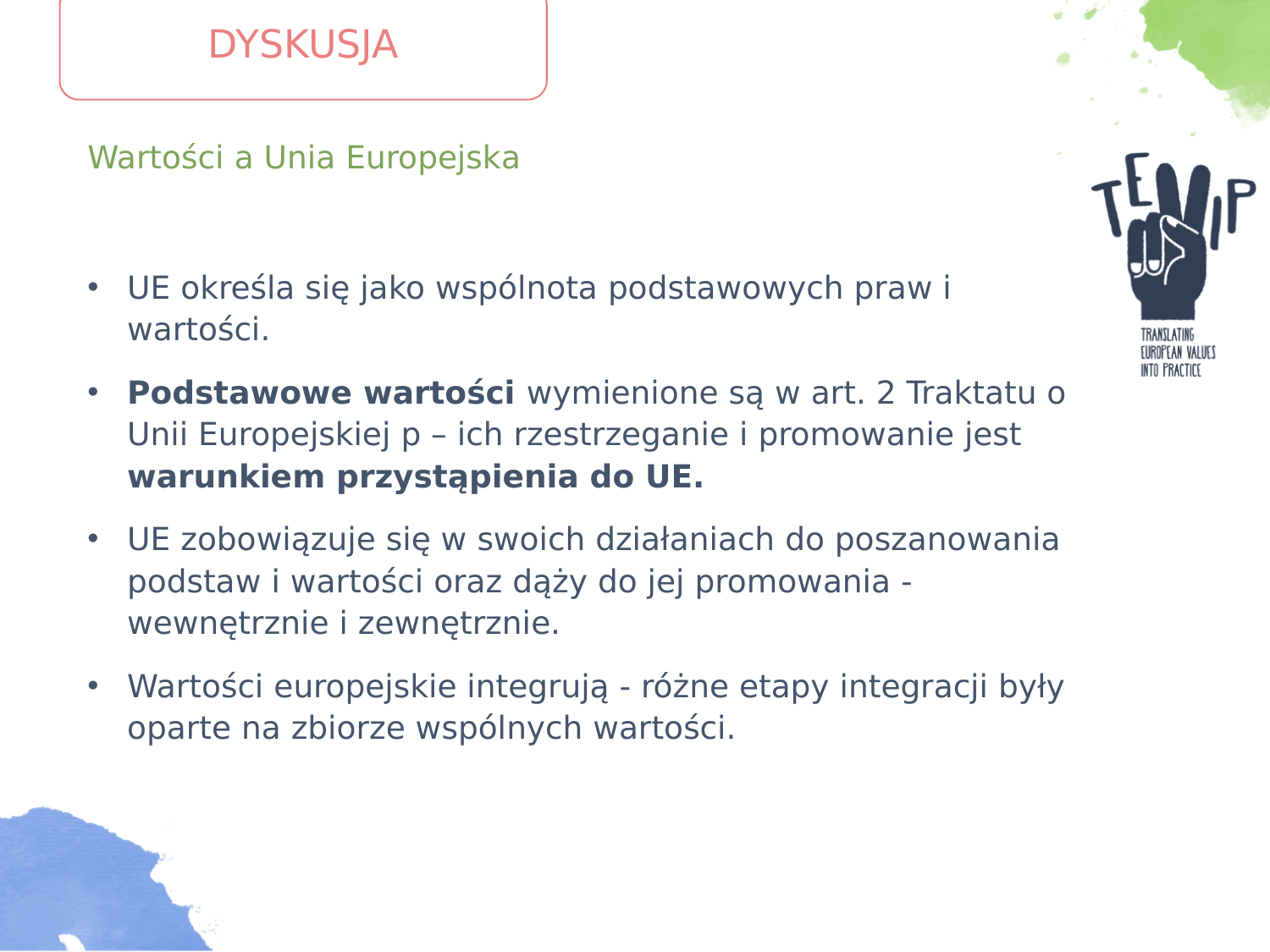

DYSKUSJA
Wartości a Unia Europejska

UE określa się jako wspólnota podstawowych praw i wartości.
Podstawowe wartości wymienione są w art. 2 Traktatu o Unii Europejskiej p – ich rzestrzeganie i promowanie jest warunkiem przystąpienia do UE.
UE zobowiązuje się w swoich działaniach do poszanowania podstaw i wartości oraz dąży do jej promowania - wewnętrznie i zewnętrznie.
Wartości europejskie integrują - różne etapy integracji były oparte na zbiorze wspólnych wartości.